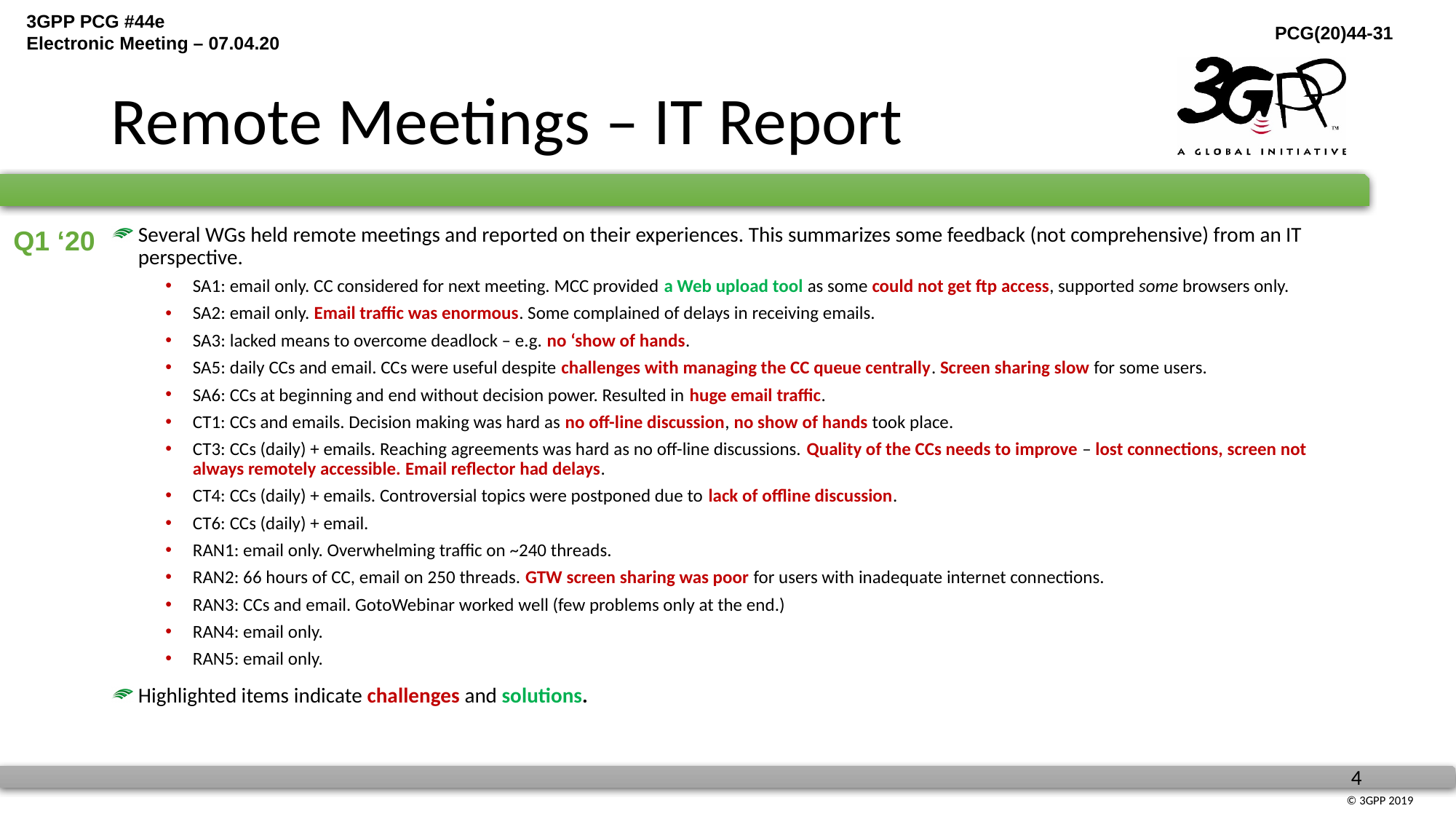

# Remote Meetings – IT Report
Q1 ‘20
Several WGs held remote meetings and reported on their experiences. This summarizes some feedback (not comprehensive) from an IT perspective.
SA1: email only. CC considered for next meeting. MCC provided a Web upload tool as some could not get ftp access, supported some browsers only.
SA2: email only. Email traffic was enormous. Some complained of delays in receiving emails.
SA3: lacked means to overcome deadlock – e.g. no ‘show of hands.
SA5: daily CCs and email. CCs were useful despite challenges with managing the CC queue centrally. Screen sharing slow for some users.
SA6: CCs at beginning and end without decision power. Resulted in huge email traffic.
CT1: CCs and emails. Decision making was hard as no off-line discussion, no show of hands took place.
CT3: CCs (daily) + emails. Reaching agreements was hard as no off-line discussions. Quality of the CCs needs to improve – lost connections, screen not always remotely accessible. Email reflector had delays.
CT4: CCs (daily) + emails. Controversial topics were postponed due to lack of offline discussion.
CT6: CCs (daily) + email.
RAN1: email only. Overwhelming traffic on ~240 threads.
RAN2: 66 hours of CC, email on 250 threads. GTW screen sharing was poor for users with inadequate internet connections.
RAN3: CCs and email. GotoWebinar worked well (few problems only at the end.)
RAN4: email only.
RAN5: email only.
Highlighted items indicate challenges and solutions.